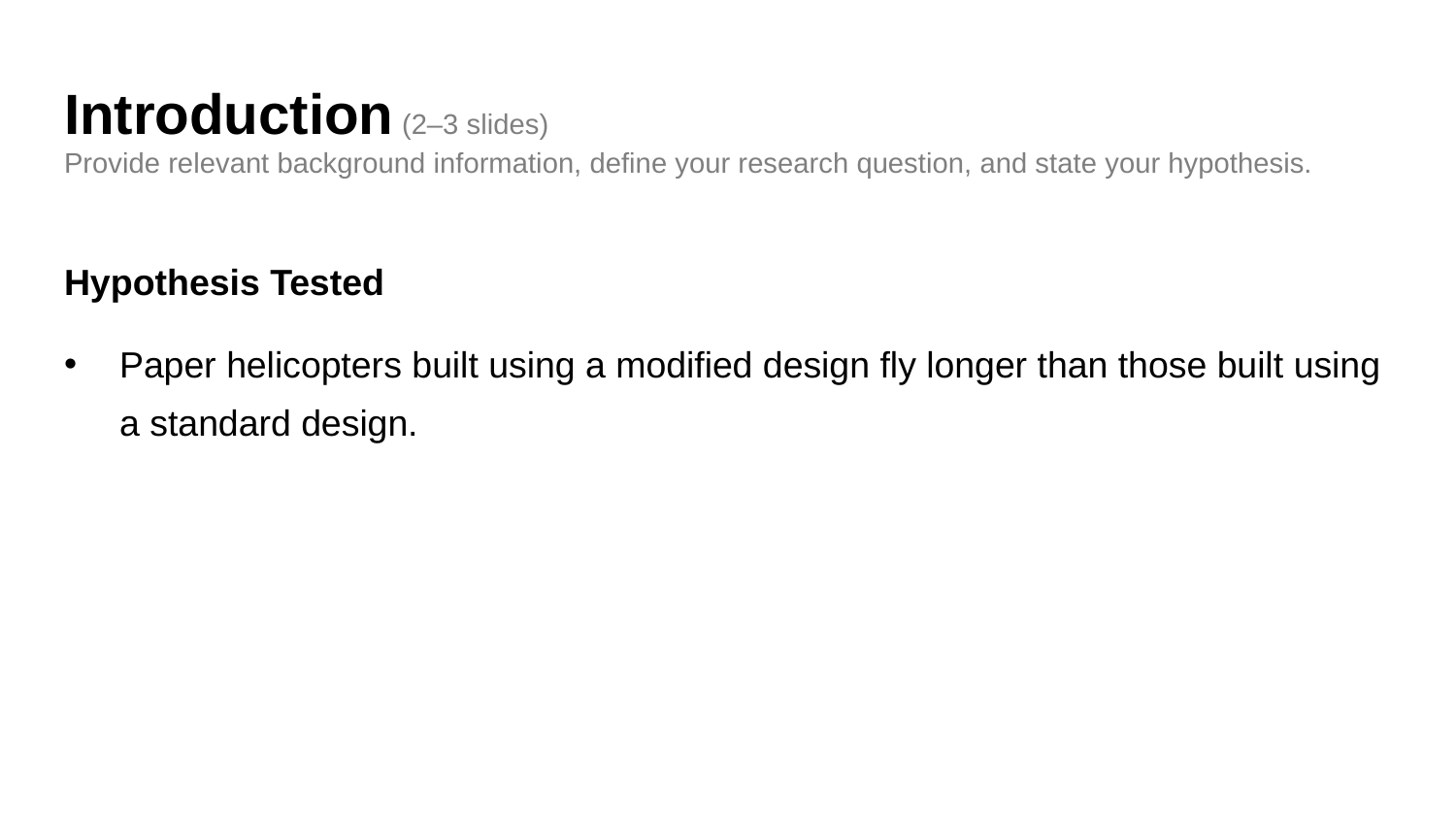

# Introduction (2–3 slides) Provide relevant background information, define your research question, and state your hypothesis.
Hypothesis Tested
Paper helicopters built using a modified design fly longer than those built using a standard design.